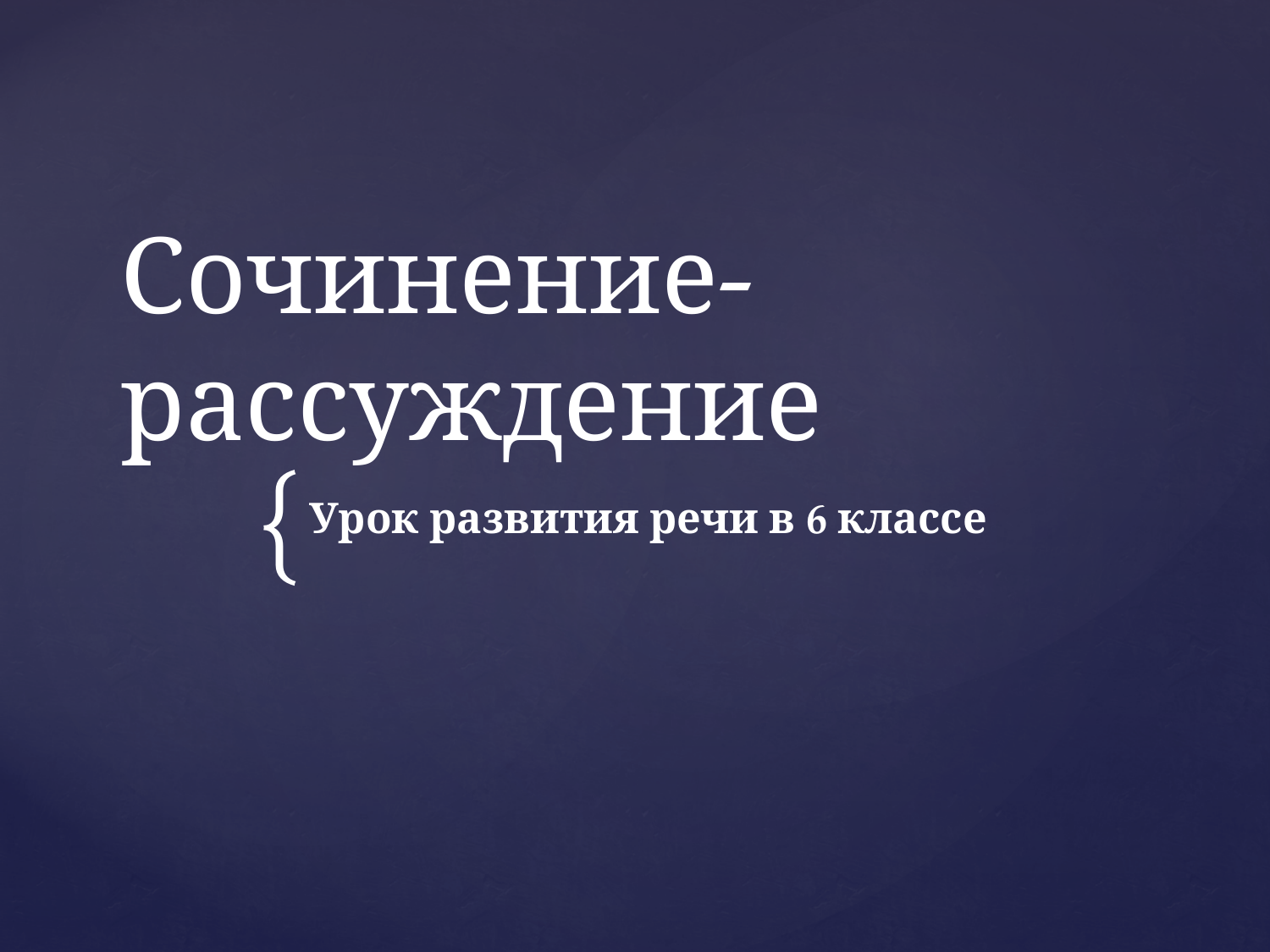

# Сочинение-рассуждение
Урок развития речи в 6 классе